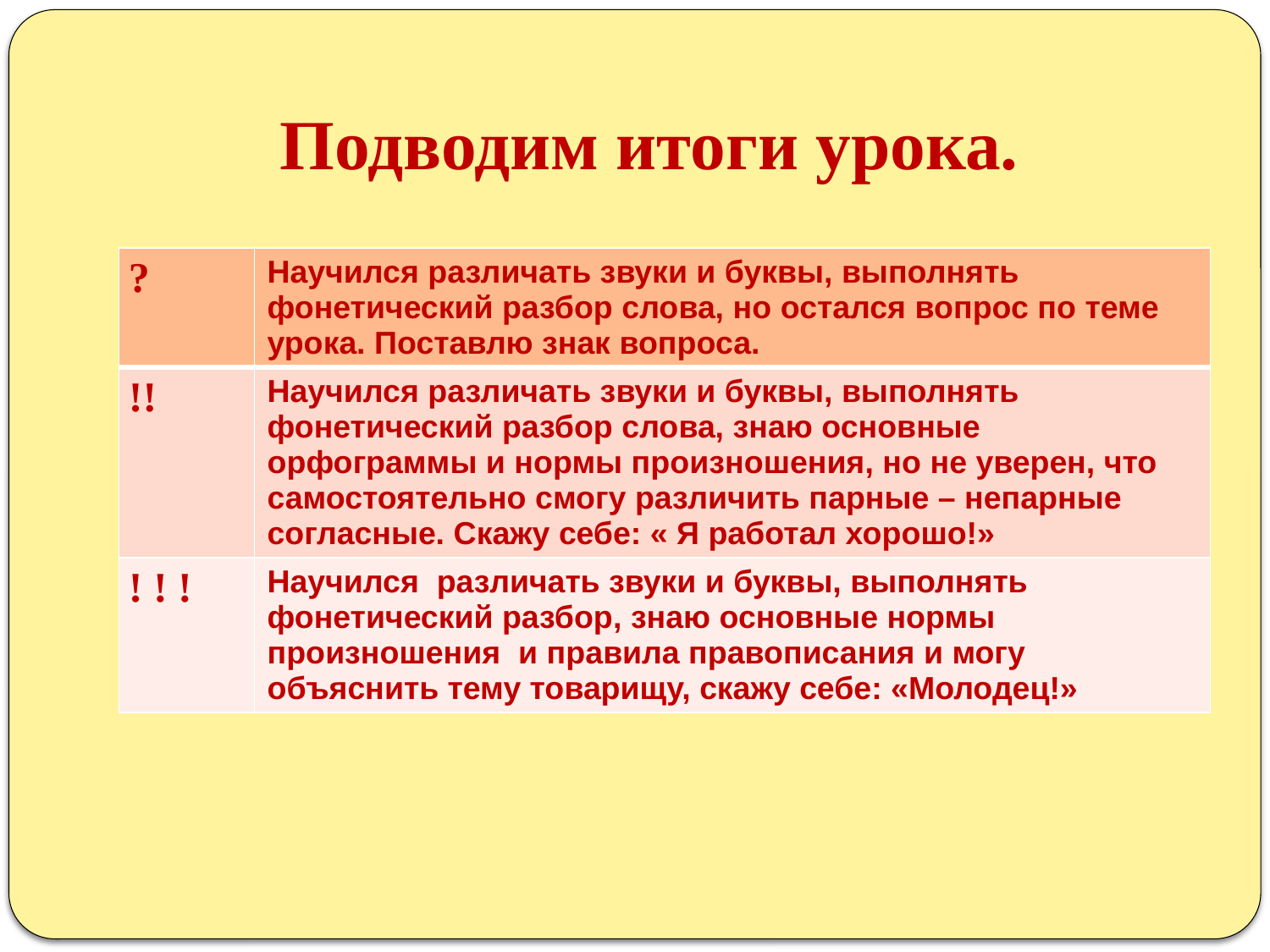

# Подводим итоги урока.
| ? | Научился различать звуки и буквы, выполнять фонетический разбор слова, но остался вопрос по теме урока. Поставлю знак вопроса. |
| --- | --- |
| !! | Научился различать звуки и буквы, выполнять фонетический разбор слова, знаю основные орфограммы и нормы произношения, но не уверен, что самостоятельно смогу различить парные – непарные согласные. Скажу себе: « Я работал хорошо!» |
| ! ! ! | Научился различать звуки и буквы, выполнять фонетический разбор, знаю основные нормы произношения и правила правописания и могу объяснить тему товарищу, скажу себе: «Молодец!» |